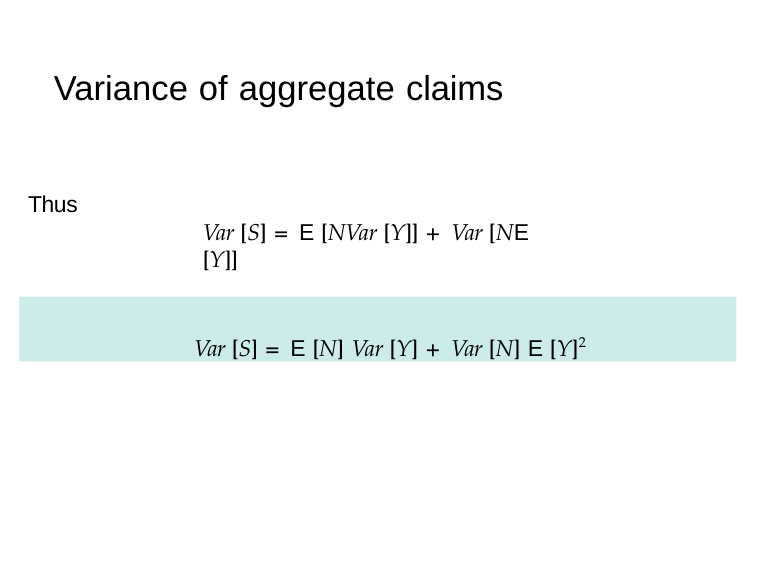

# Variance of aggregate claims
Thus
Var [S] = E [NVar [Y]] + Var [NE [Y]]

Var [S] = E [N] Var [Y] + Var [N] E [Y]2